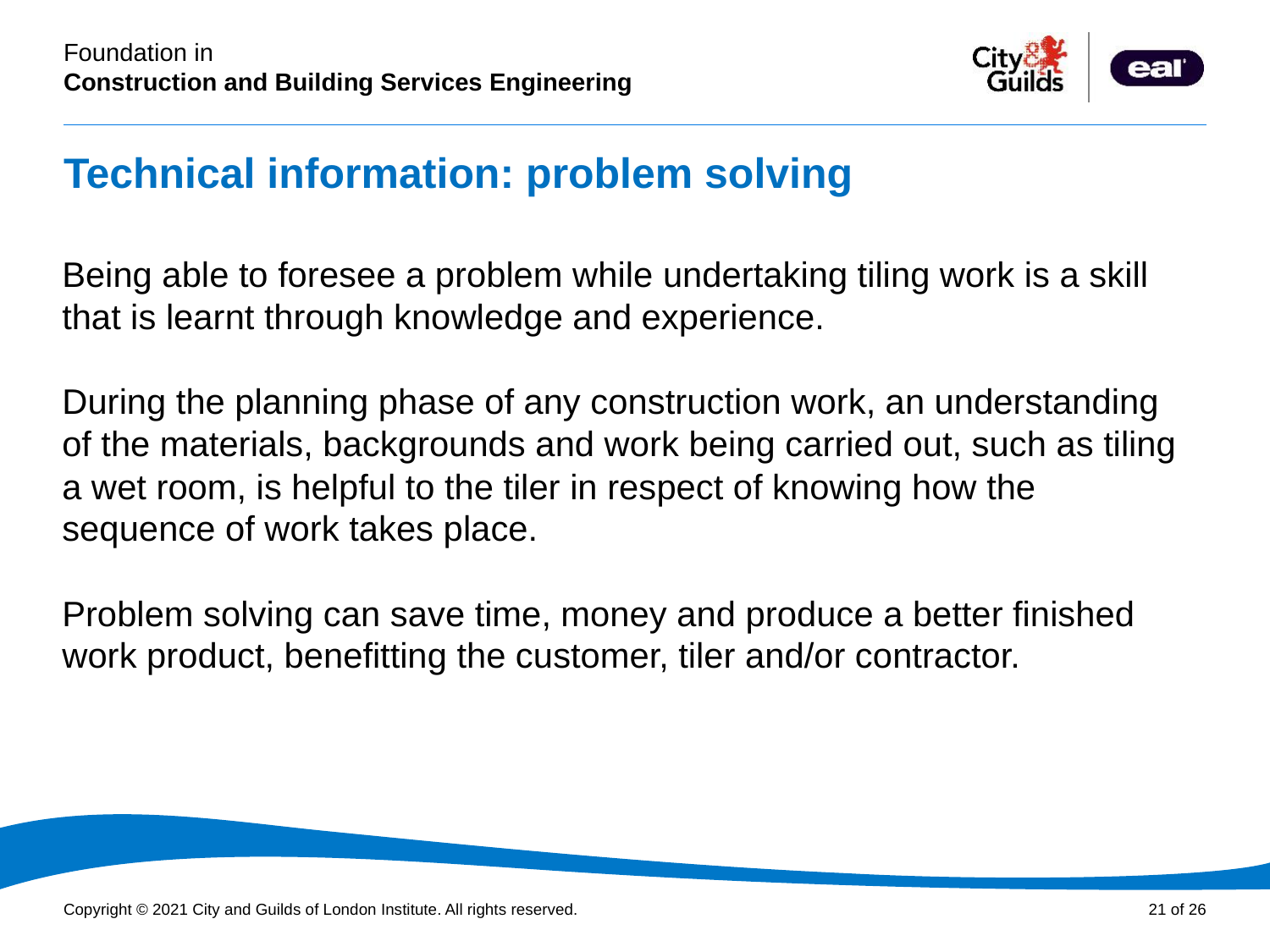

# Technical information: problem solving

PowerPoint presentation
Being able to foresee a problem while undertaking tiling work is a skill that is learnt through knowledge and experience.

During the planning phase of any construction work, an understanding of the materials, backgrounds and work being carried out, such as tiling a wet room, is helpful to the tiler in respect of knowing how the sequence of work takes place.

Problem solving can save time, money and produce a better finished work product, benefitting the customer, tiler and/or contractor.